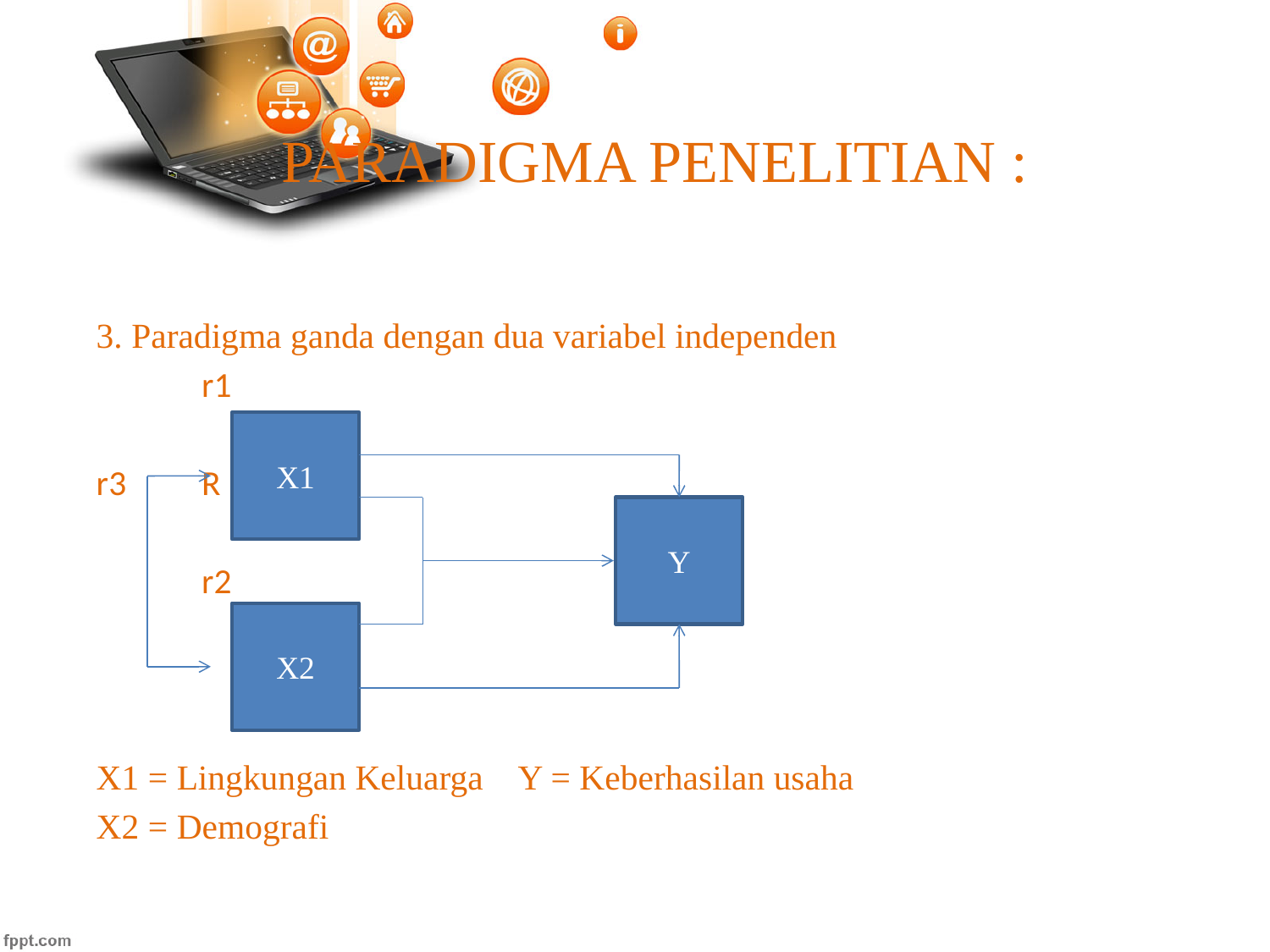

# PARADIGMA PENELITIAN :
3. Paradigma ganda dengan dua variabel independen
			r1

r3			R

			r2

X1 = Lingkungan Keluarga	Y = Keberhasilan usaha
X2 = Demografi
X1
Y
X2